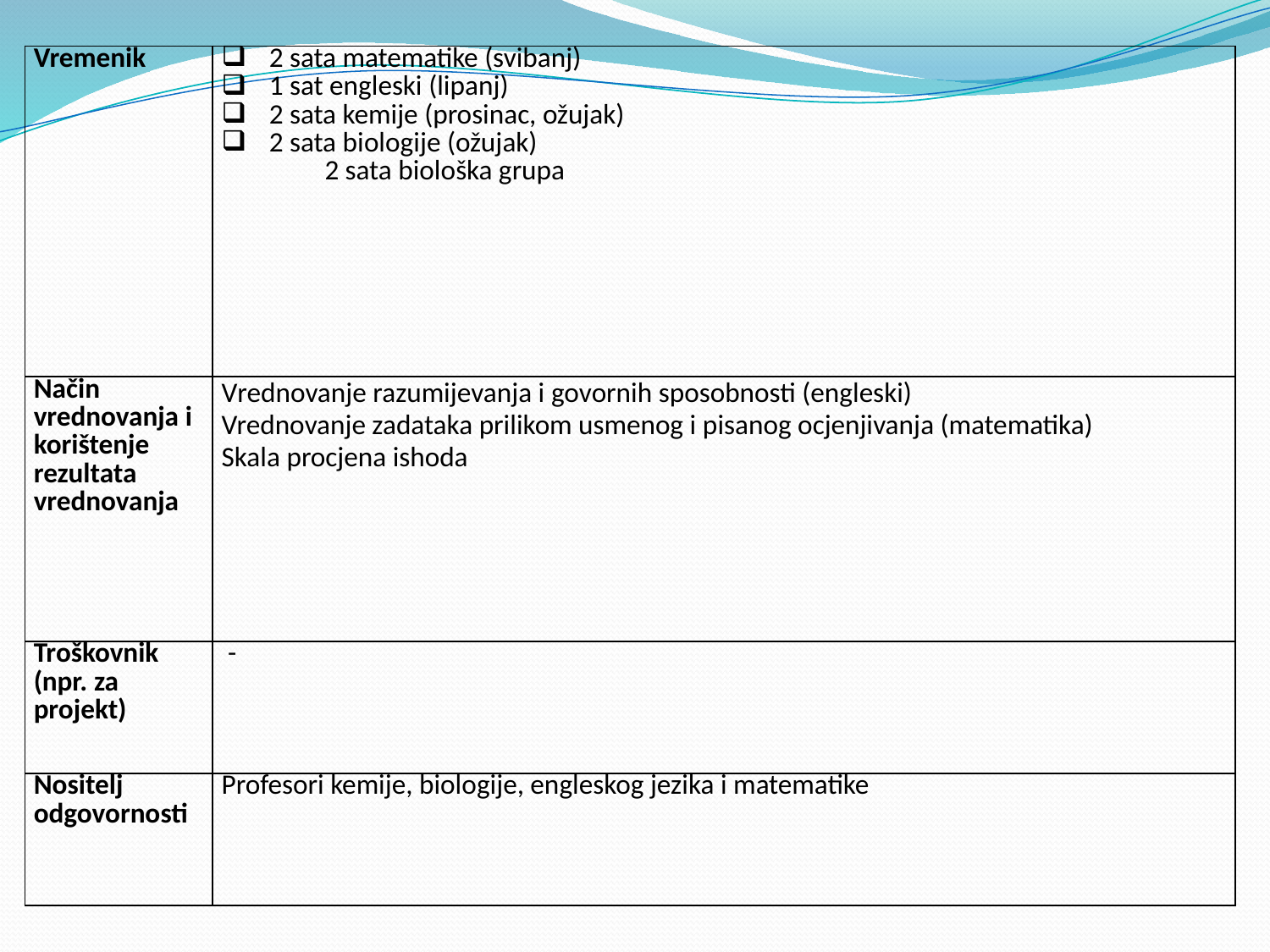

| Vremenik | 2 sata matematike (svibanj) 1 sat engleski (lipanj) 2 sata kemije (prosinac, ožujak) 2 sata biologije (ožujak) 2 sata biološka grupa |
| --- | --- |
| Način vrednovanja i korištenje rezultata vrednovanja | Vrednovanje razumijevanja i govornih sposobnosti (engleski) Vrednovanje zadataka prilikom usmenog i pisanog ocjenjivanja (matematika) Skala procjena ishoda |
| Troškovnik (npr. za projekt) | - |
| Nositelj odgovornosti | Profesori kemije, biologije, engleskog jezika i matematike |
#